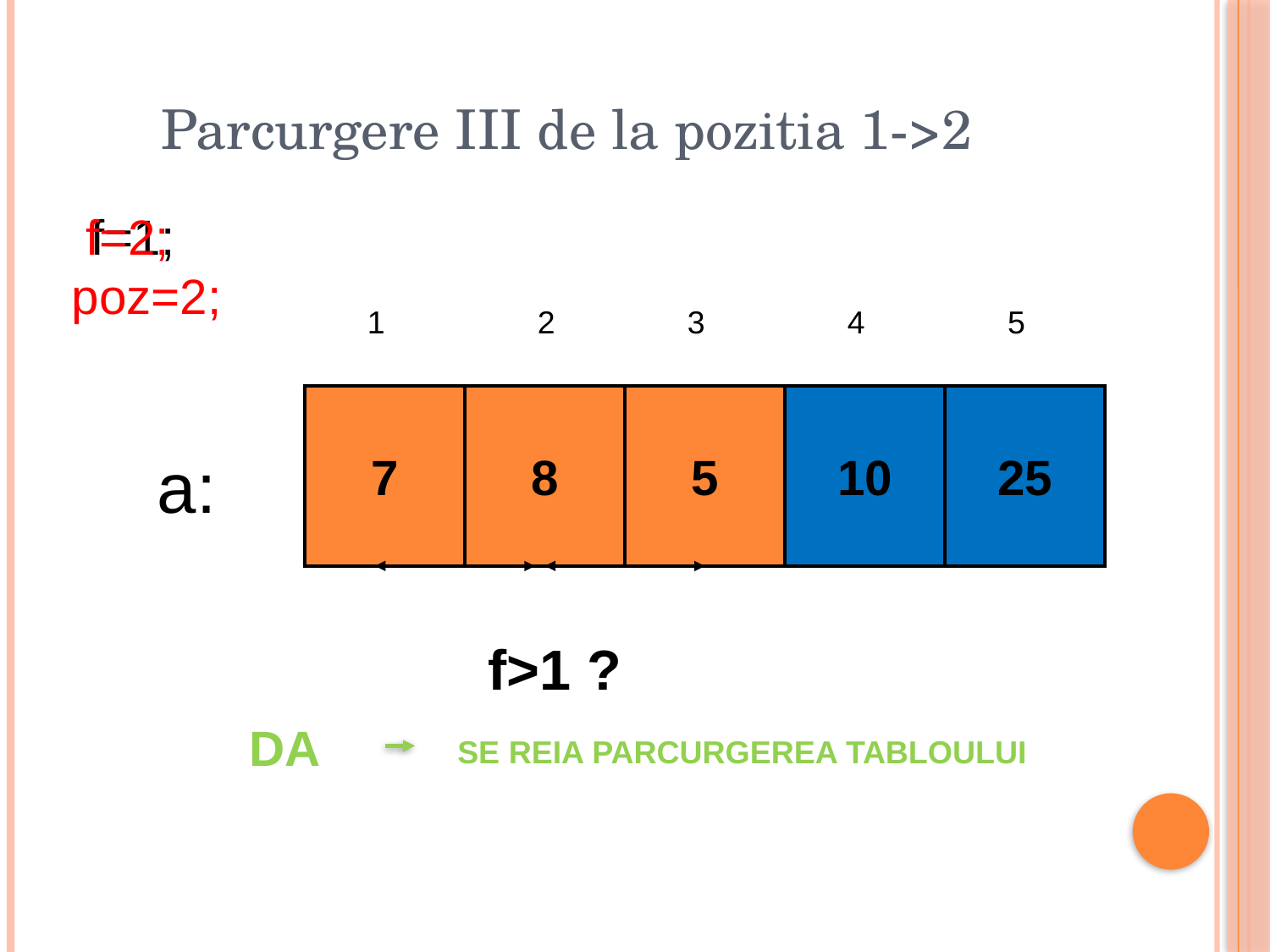

Parcurgere III de la pozitia 1->2
 f=2;
poz=2;
 f=1;
1
2
3
4
5
7
8
5
10
25
a:
f>1 ?
DA
SE REIA PARCURGEREA TABLOULUI